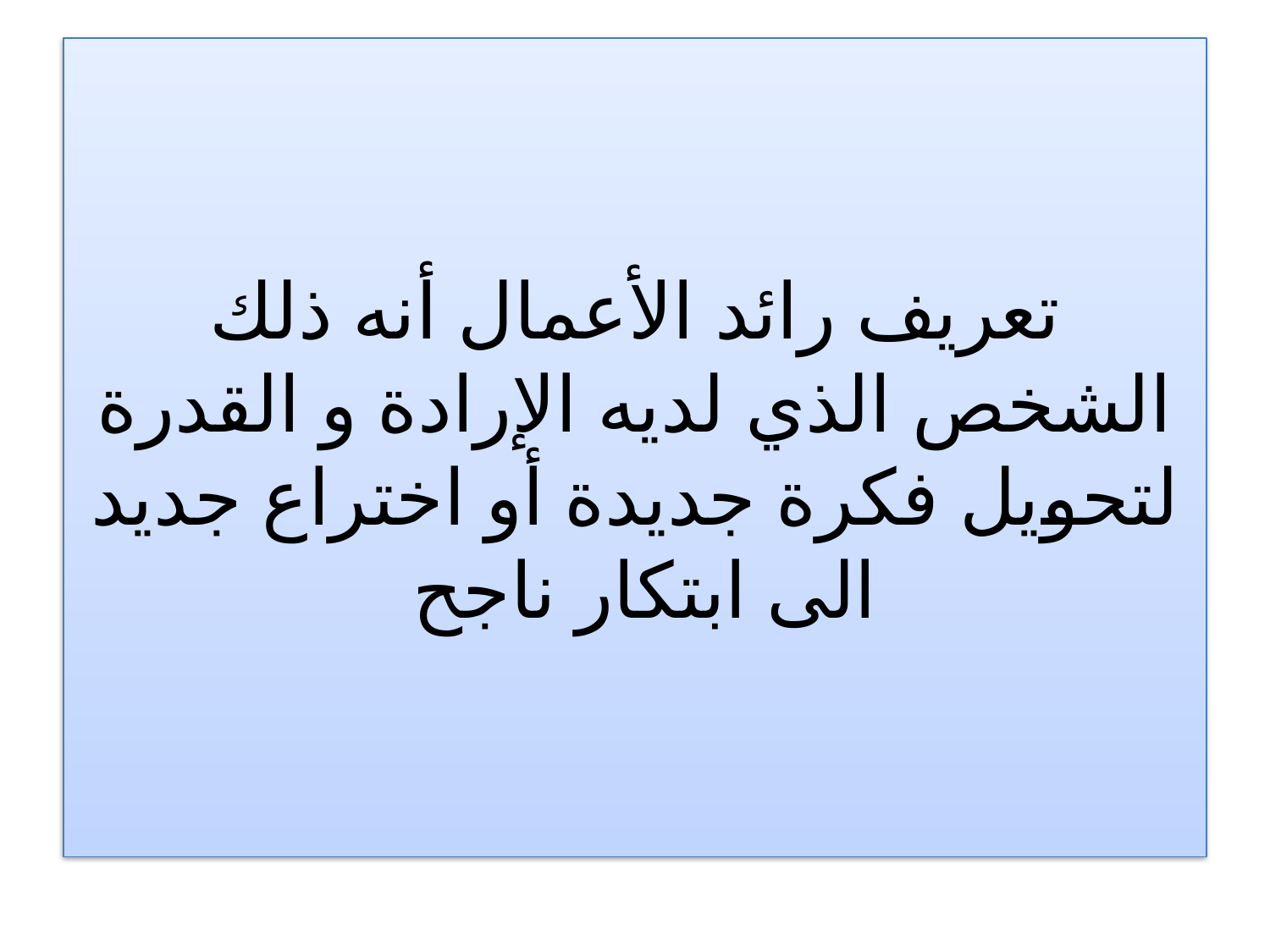

# تعريف رائد الأعمال أنه ذلك الشخص الذي لديه الإرادة و القدرة لتحويل فكرة جديدة أو اختراع جديد الى ابتكار ناجح